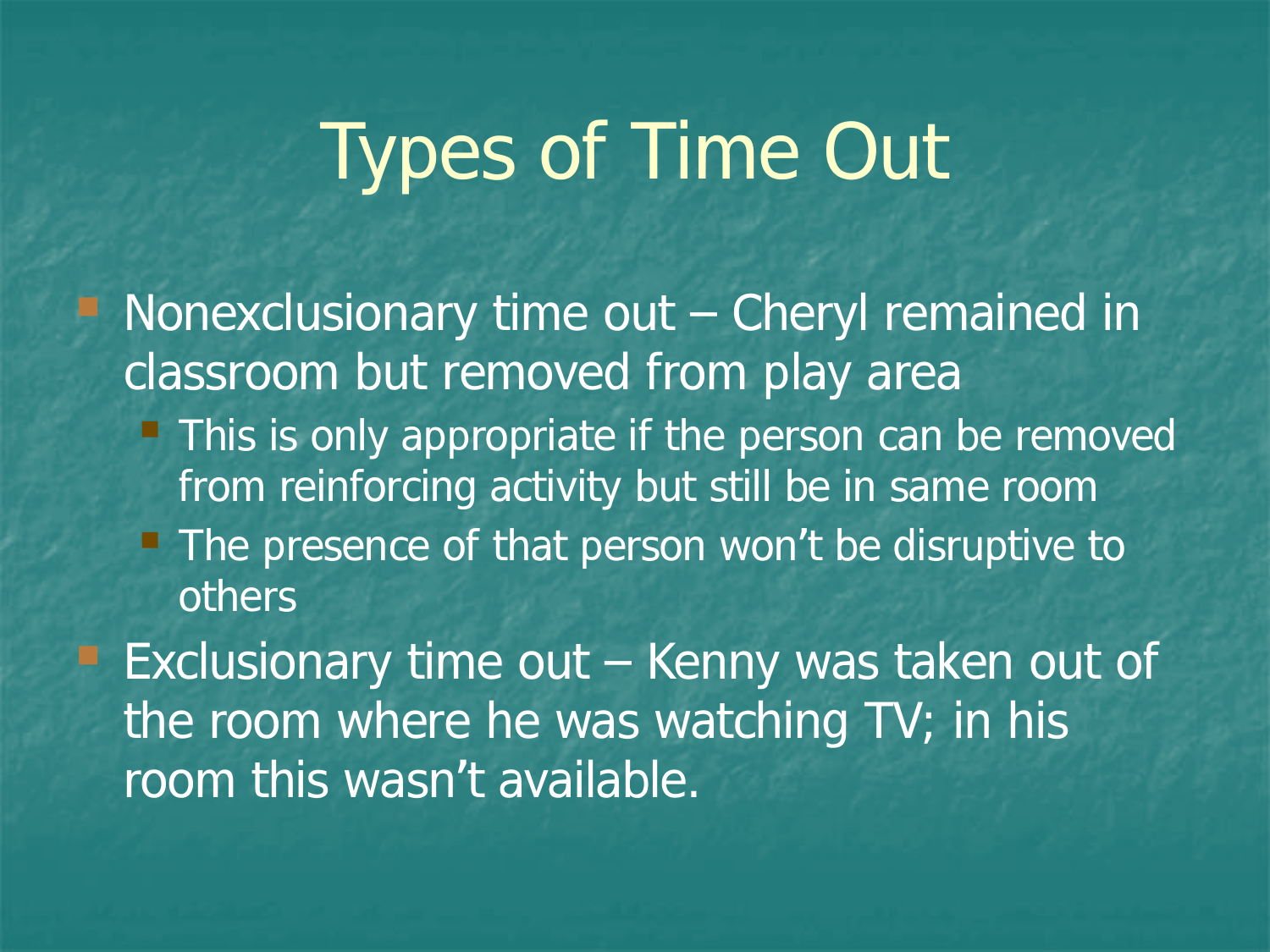

# Types of Time Out
Nonexclusionary time out – Cheryl remained in classroom but removed from play area
This is only appropriate if the person can be removed from reinforcing activity but still be in same room
The presence of that person won’t be disruptive to others
Exclusionary time out – Kenny was taken out of the room where he was watching TV; in his room this wasn’t available.